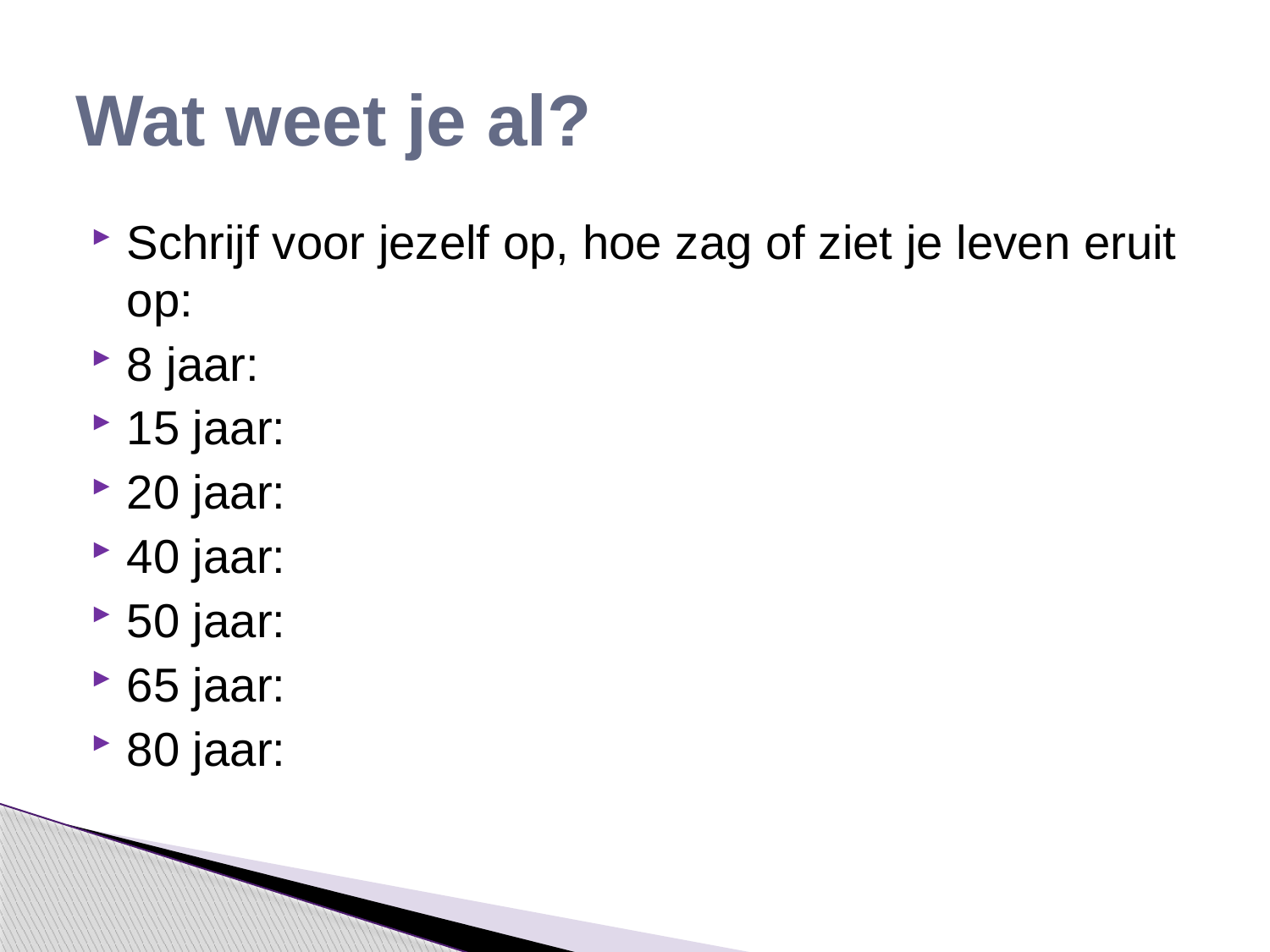

# Wat weet je al?
Schrijf voor jezelf op, hoe zag of ziet je leven eruit op:
8 jaar:
15 jaar:
20 jaar:
40 jaar:
50 jaar:
65 jaar:
80 jaar: